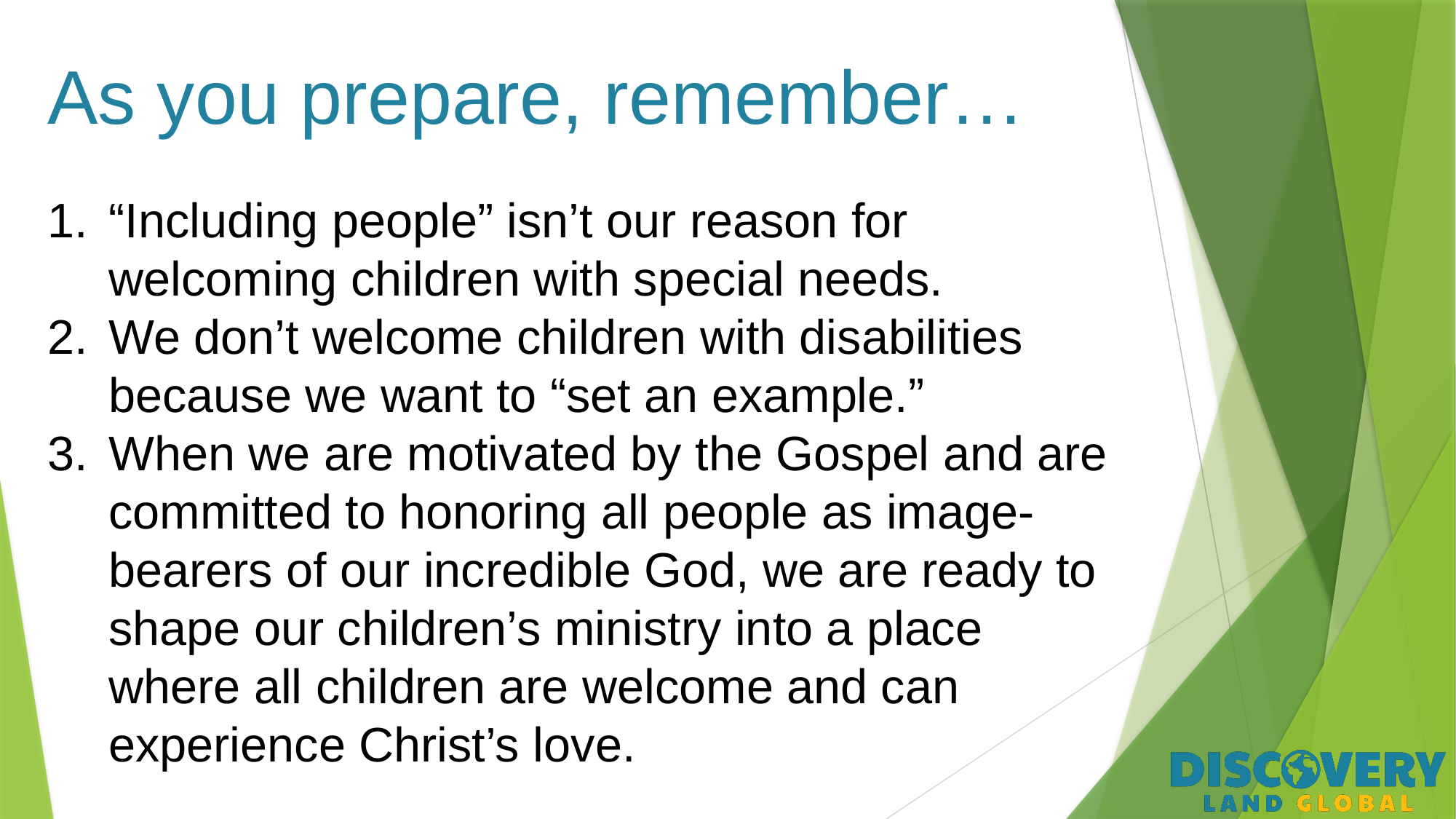

# As you prepare, remember…
“Including people” isn’t our reason for welcoming children with special needs.
We don’t welcome children with disabilities because we want to “set an example.”
When we are motivated by the Gospel and are committed to honoring all people as image-bearers of our incredible God, we are ready to shape our children’s ministry into a place where all children are welcome and can experience Christ’s love.